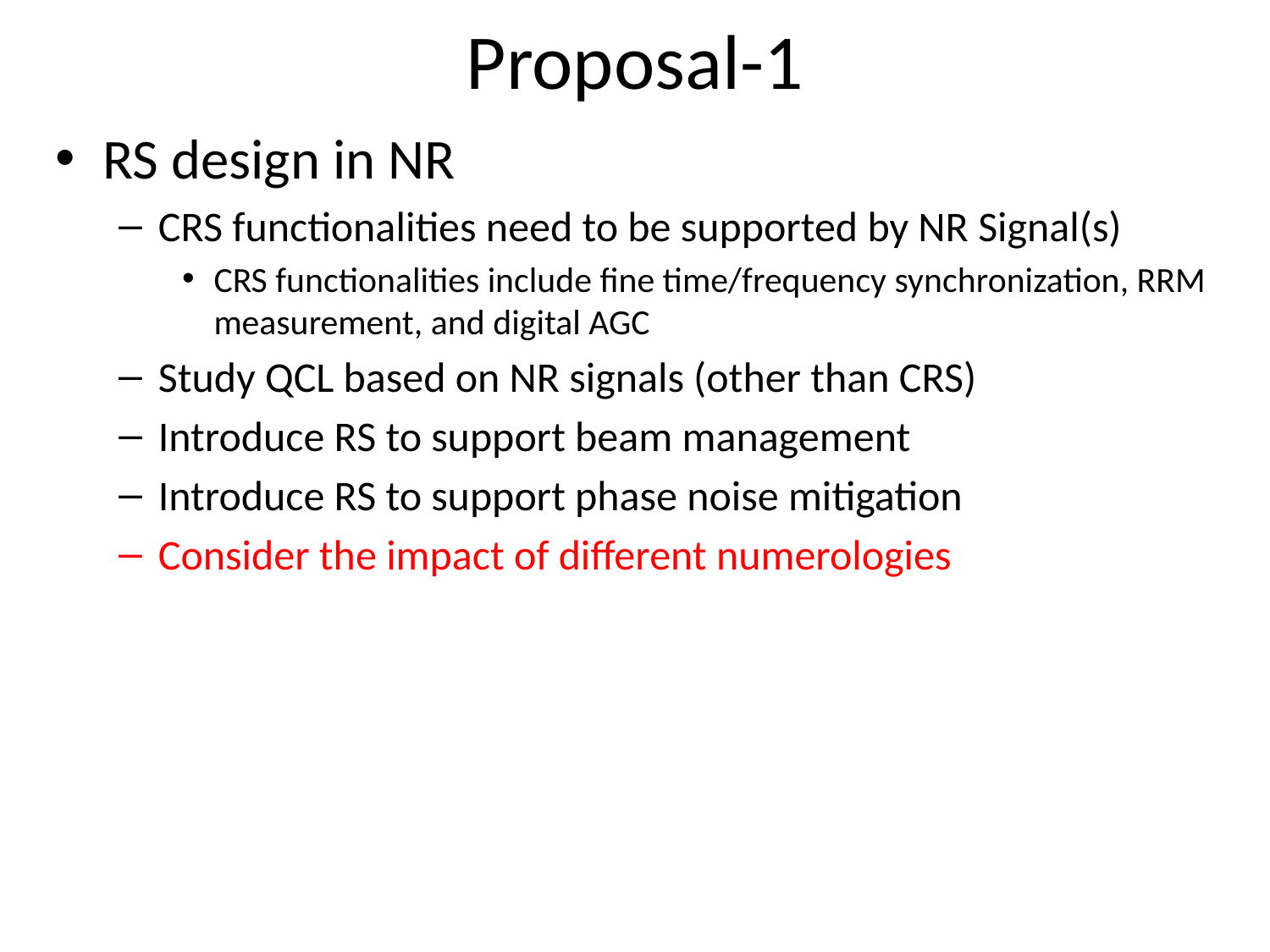

# Proposal-1
RS design in NR
CRS functionalities need to be supported by NR Signal(s)
CRS functionalities include fine time/frequency synchronization, RRM measurement, and digital AGC
Study QCL based on NR signals (other than CRS)
Introduce RS to support beam management
Introduce RS to support phase noise mitigation
Consider the impact of different numerologies